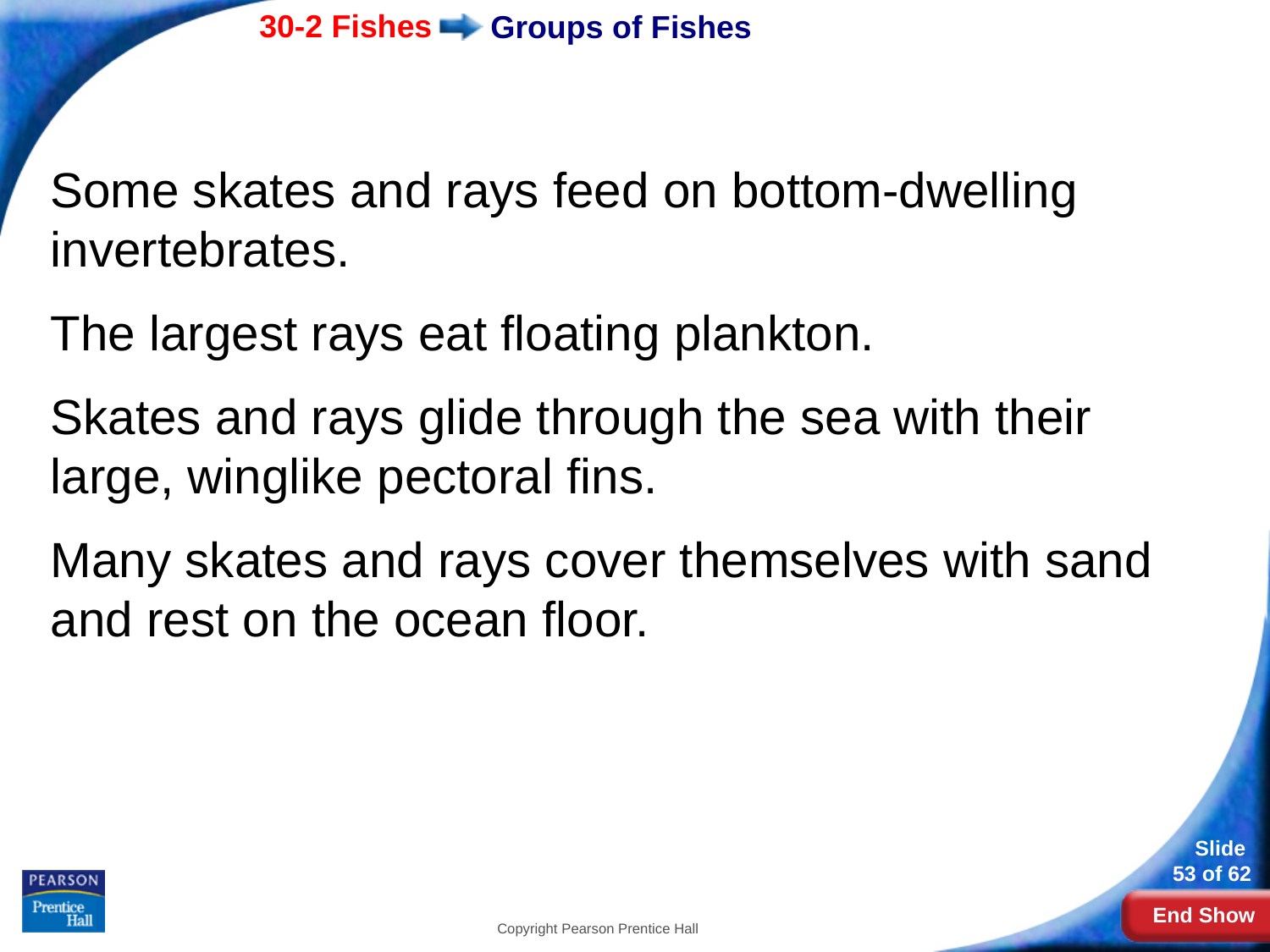

# Groups of Fishes
Some skates and rays feed on bottom-dwelling invertebrates.
The largest rays eat floating plankton.
Skates and rays glide through the sea with their large, winglike pectoral fins.
Many skates and rays cover themselves with sand and rest on the ocean floor.
Copyright Pearson Prentice Hall